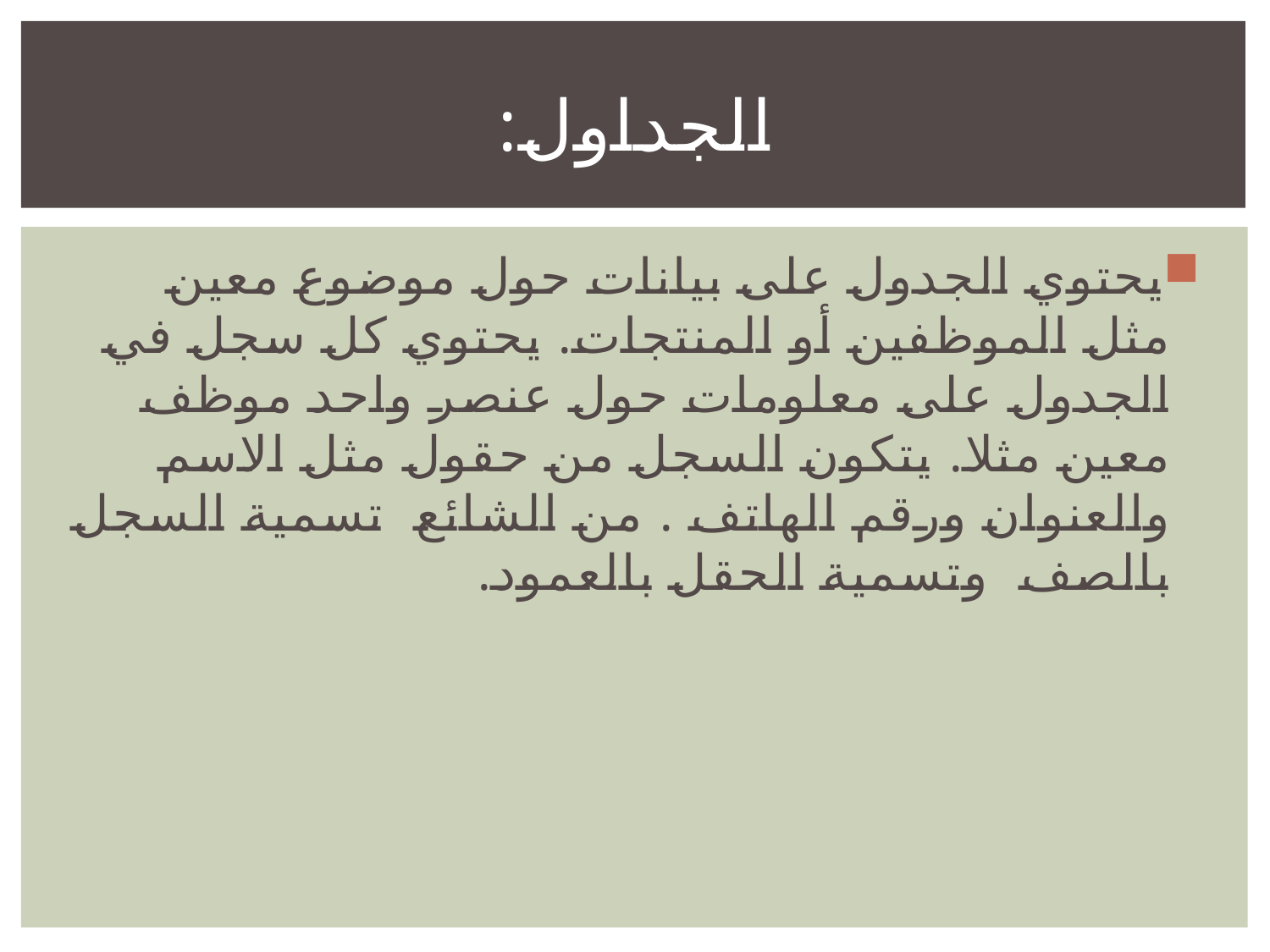

# الجداول:
يحتوي الجدول على بيانات حول موضوع معين مثل الموظفين أو المنتجات. يحتوي كل سجل في الجدول على معلومات حول عنصر واحد موظف معين مثلا. يتكون السجل من حقول مثل الاسم والعنوان ورقم الهاتف . من الشائع  تسمية السجل بالصف  وتسمية الحقل بالعمود.